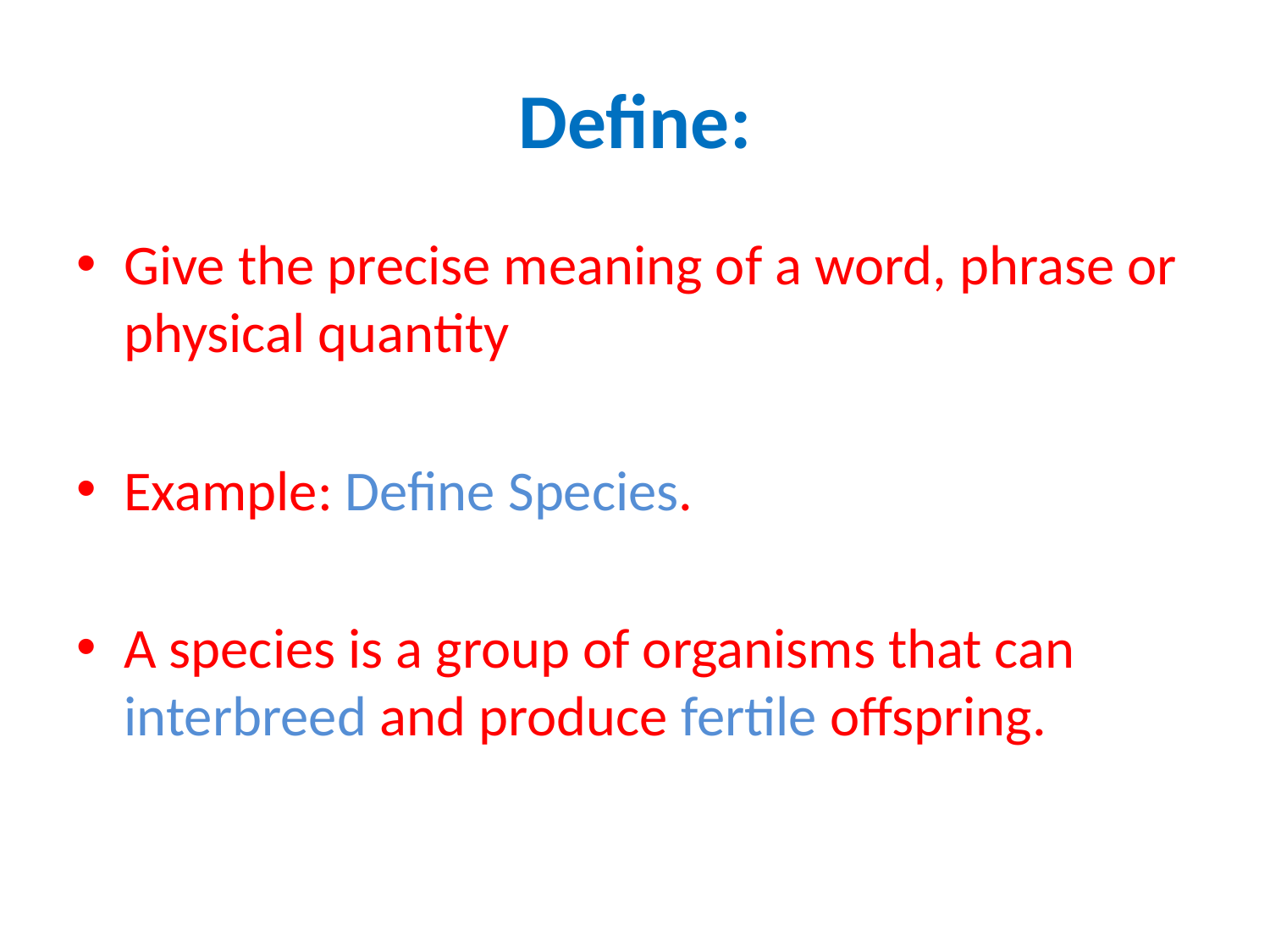

# Define:
Give the precise meaning of a word, phrase or physical quantity

Example: Define Species.

A species is a group of organisms that can interbreed and produce fertile offspring.